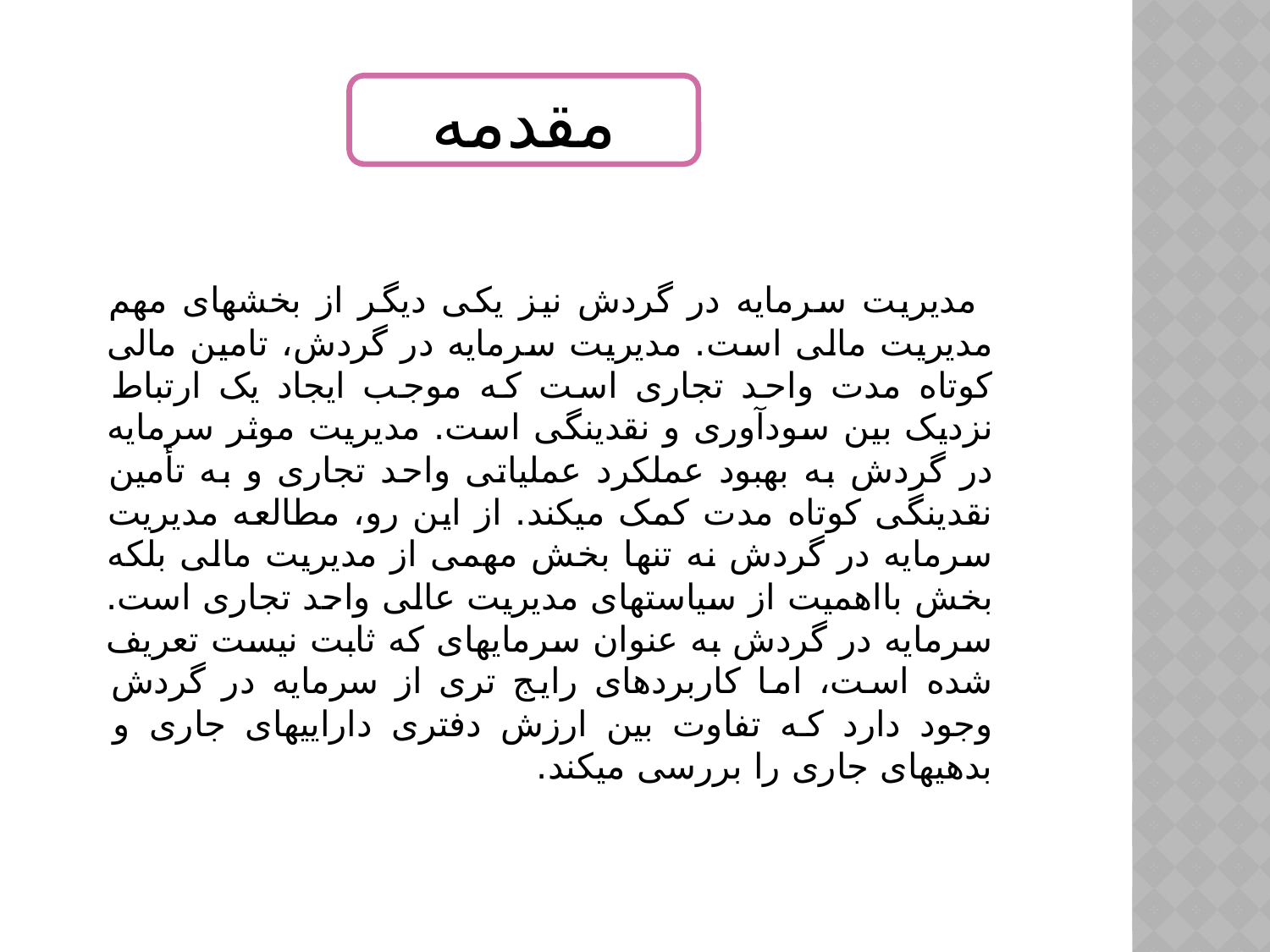

مقدمه
 مدیریت سرمایه در گردش نیز یکی دیگر از بخش‎های مهم مدیریت مالی است. مدیریت سرمایه در گردش، تامین مالی کوتاه مدت واحد تجاری است که موجب ایجاد یک ارتباط نزدیک بین سودآوری و نقدینگی است. مدیریت موثر سرمایه در گردش به بهبود عملکرد عملیاتی واحد تجاری و به تأمین نقدینگی کوتاه مدت کمک می‎کند. از این رو، مطالعه مدیریت سرمایه در گردش نه تنها بخش مهمی از مدیریت مالی بلکه بخش بااهمیت از سیاست­های مدیریت عالی واحد تجاری است. سرمایه در گردش به عنوان سرمایه‏ای که ثابت نیست تعریف شده است، اما کاربردهای رایج تری از سرمایه در گردش وجود دارد که تفاوت بین ارزش دفتری دارایی‏های جاری و بدهی‏های جاری را بررسی می‏کند.